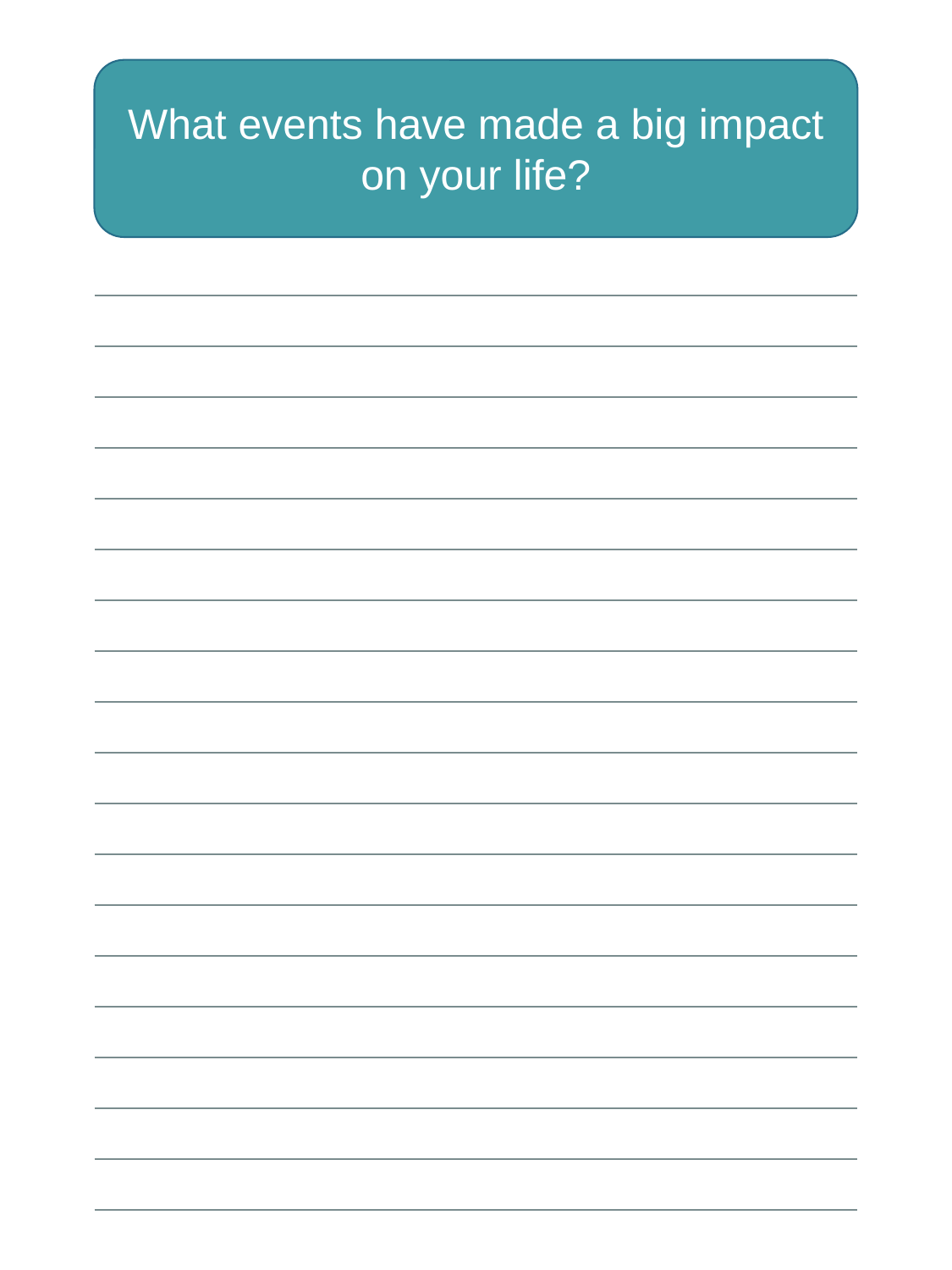

What events have made a big impact on your life?
|  |
| --- |
|  |
|  |
|  |
|  |
|  |
|  |
|  |
|  |
|  |
|  |
|  |
|  |
|  |
|  |
|  |
|  |
|  |